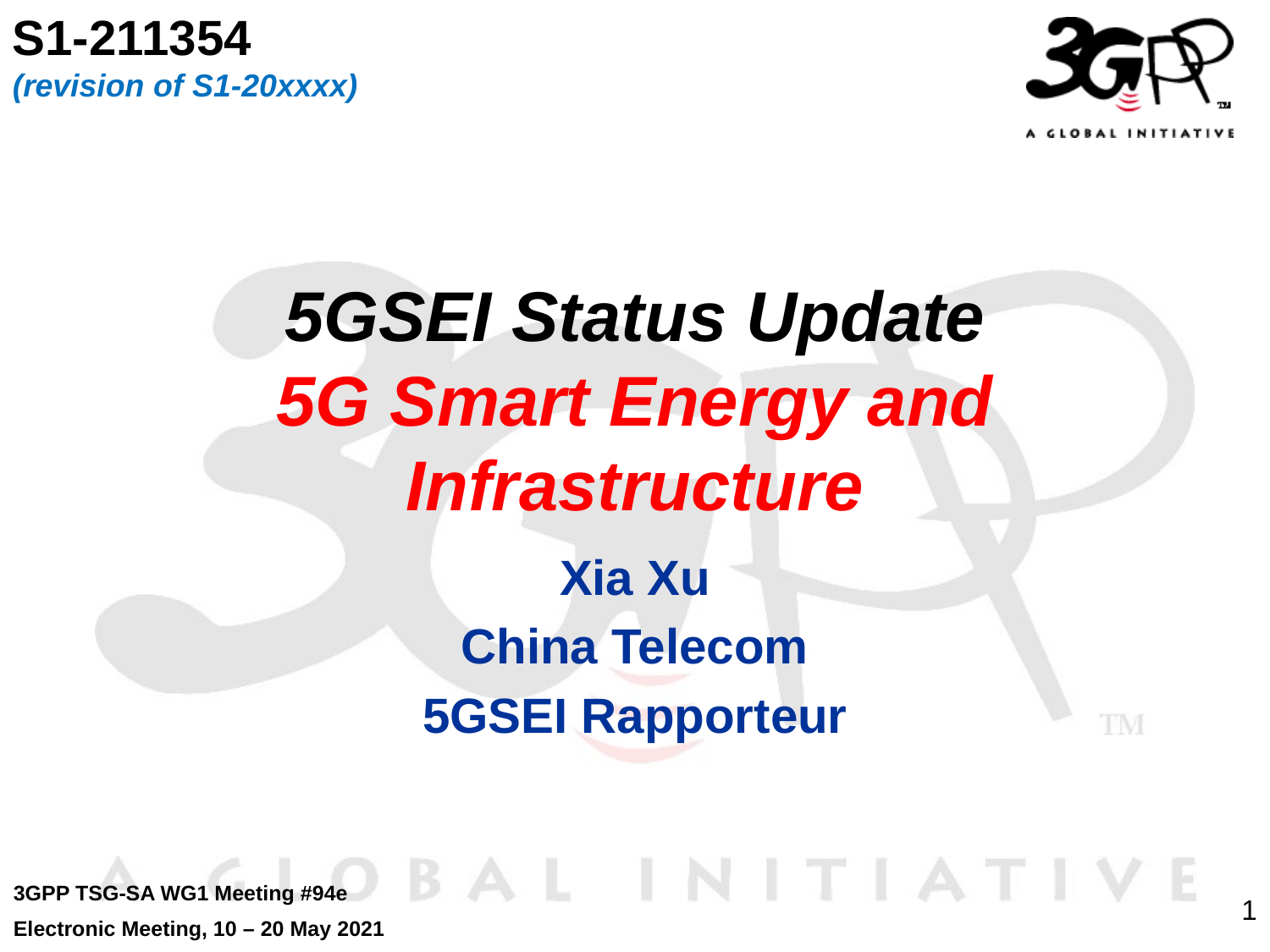

S1-211354
(revision of S1-20xxxx)
# 5GSEI Status Update 5G Smart Energy and Infrastructure
Xia Xu
China Telecom
5GSEI Rapporteur
3GPP TSG-SA WG1 Meeting #94e
Electronic Meeting, 10 – 20 May 2021
1